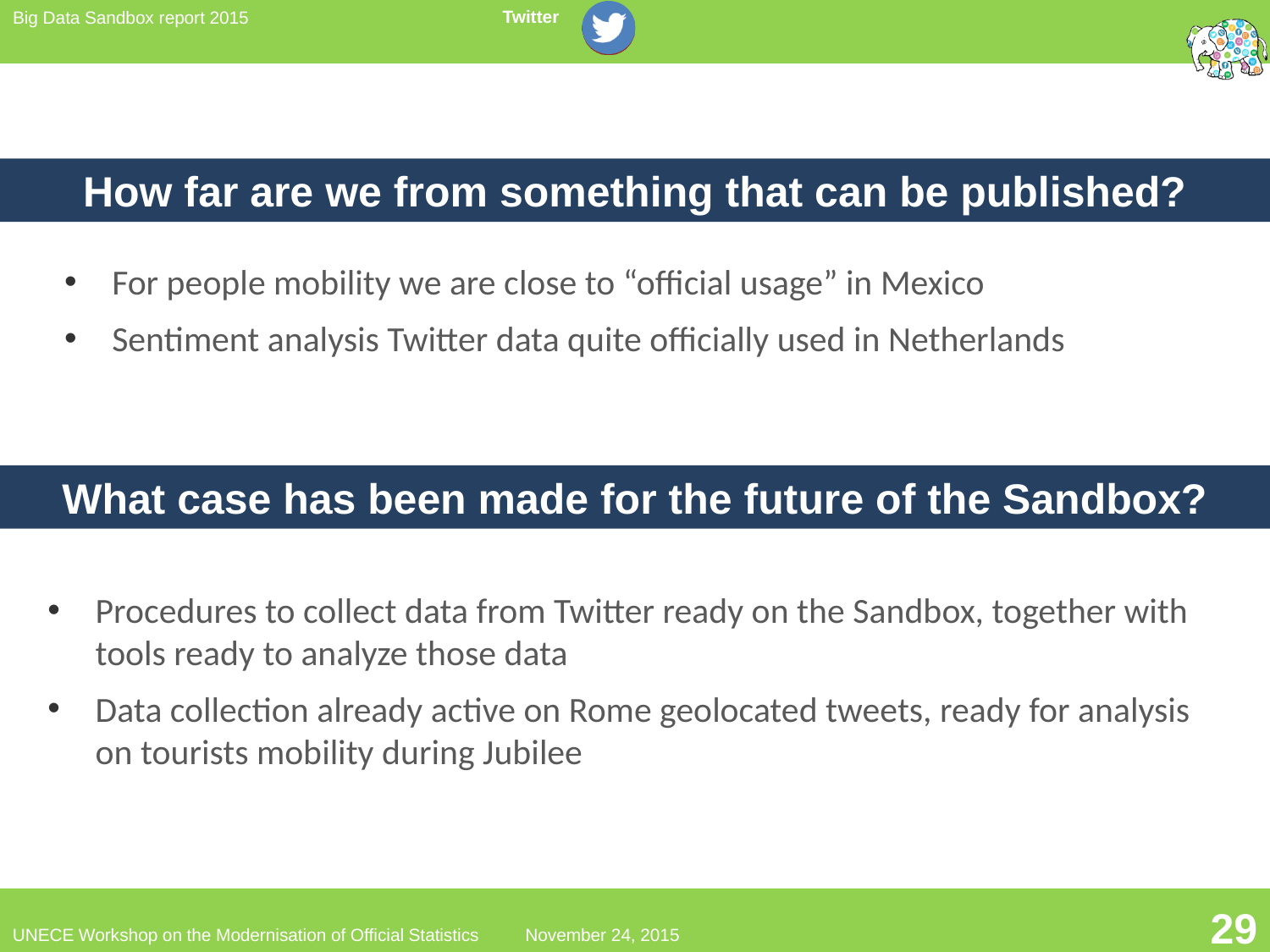

How far are we from something that can be published?
For people mobility we are close to “official usage” in Mexico
Sentiment analysis Twitter data quite officially used in Netherlands
What case has been made for the future of the Sandbox?
Procedures to collect data from Twitter ready on the Sandbox, together with tools ready to analyze those data
Data collection already active on Rome geolocated tweets, ready for analysis on tourists mobility during Jubilee
29